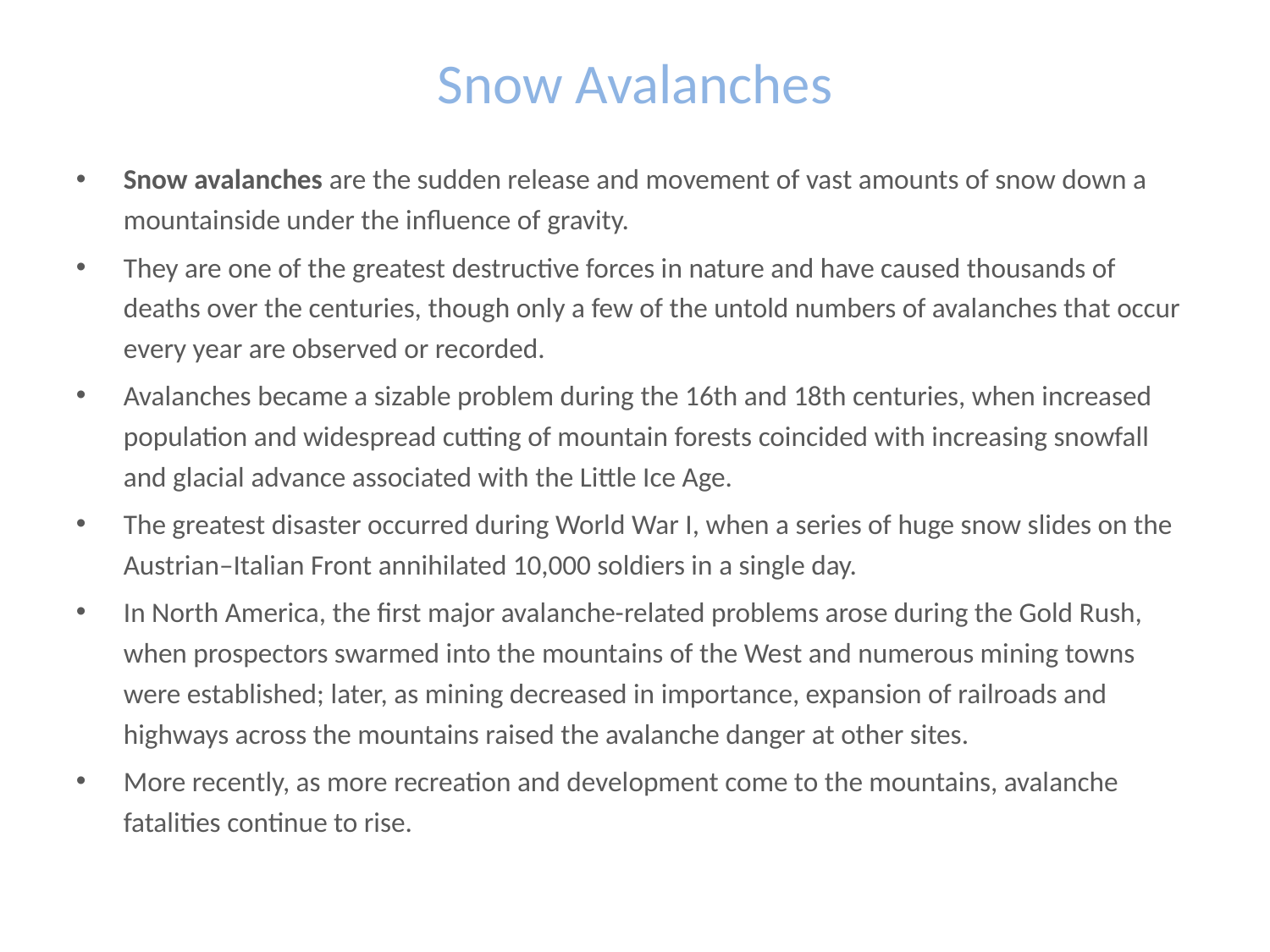

# Snow Avalanches
Snow avalanches are the sudden release and movement of vast amounts of snow down a mountainside under the influence of gravity.
They are one of the greatest destructive forces in nature and have caused thousands of deaths over the centuries, though only a few of the untold numbers of avalanches that occur every year are observed or recorded.
Avalanches became a sizable problem during the 16th and 18th centuries, when increased population and widespread cutting of mountain forests coincided with increasing snowfall and glacial advance associated with the Little Ice Age.
The greatest disaster occurred during World War I, when a series of huge snow slides on the Austrian–Italian Front annihilated 10,000 soldiers in a single day.
In North America, the first major avalanche-related problems arose during the Gold Rush, when prospectors swarmed into the mountains of the West and numerous mining towns were established; later, as mining decreased in importance, expansion of railroads and highways across the mountains raised the avalanche danger at other sites.
More recently, as more recreation and development come to the mountains, avalanche fatalities continue to rise.